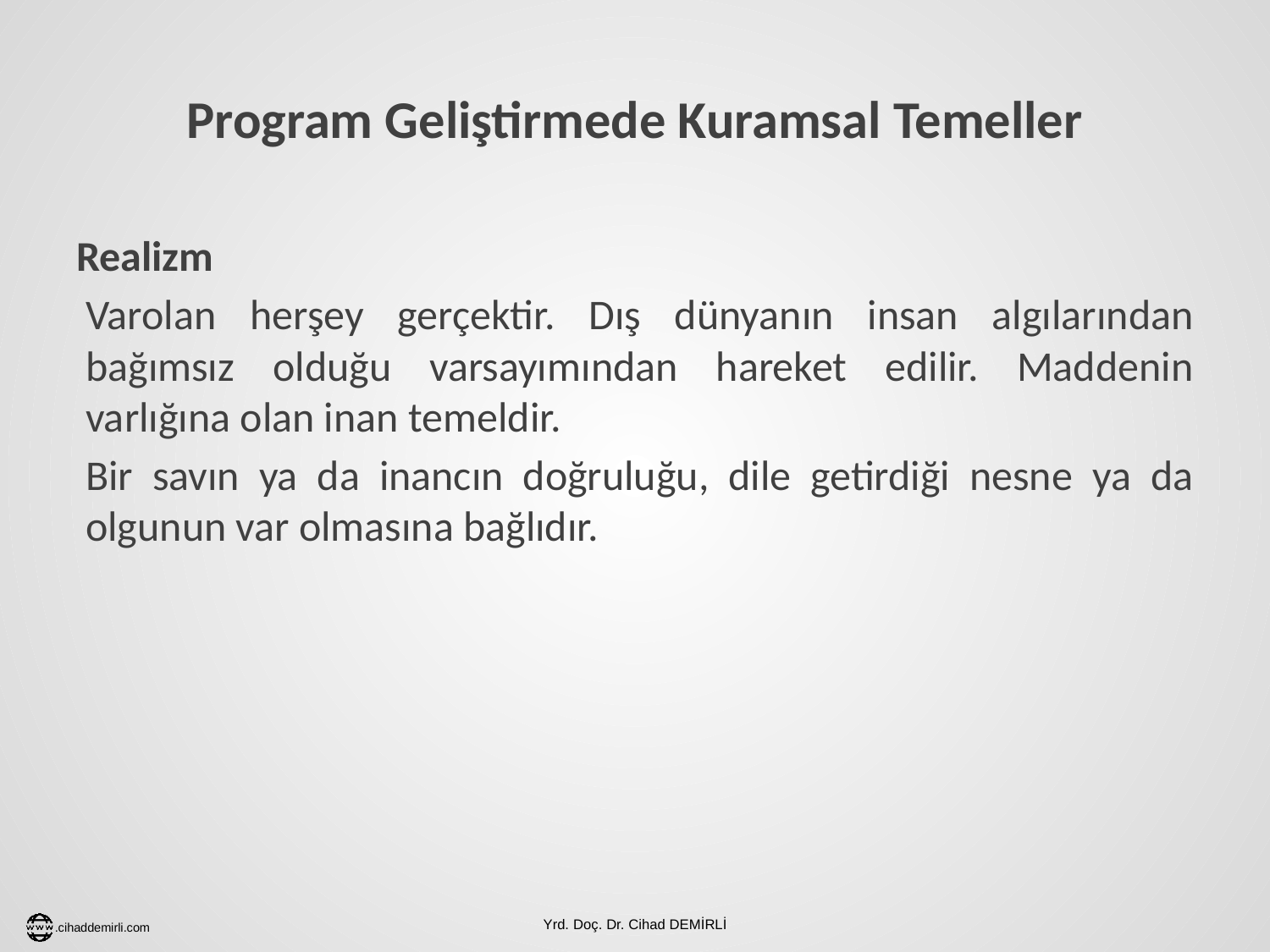

# Program Geliştirmede Kuramsal Temeller
Realizm
Varolan herşey gerçektir. Dış dünyanın insan algılarından bağımsız olduğu varsayımından hareket edilir. Maddenin varlığına olan inan temeldir.
Bir savın ya da inancın doğruluğu, dile getirdiği nesne ya da olgunun var olmasına bağlıdır.